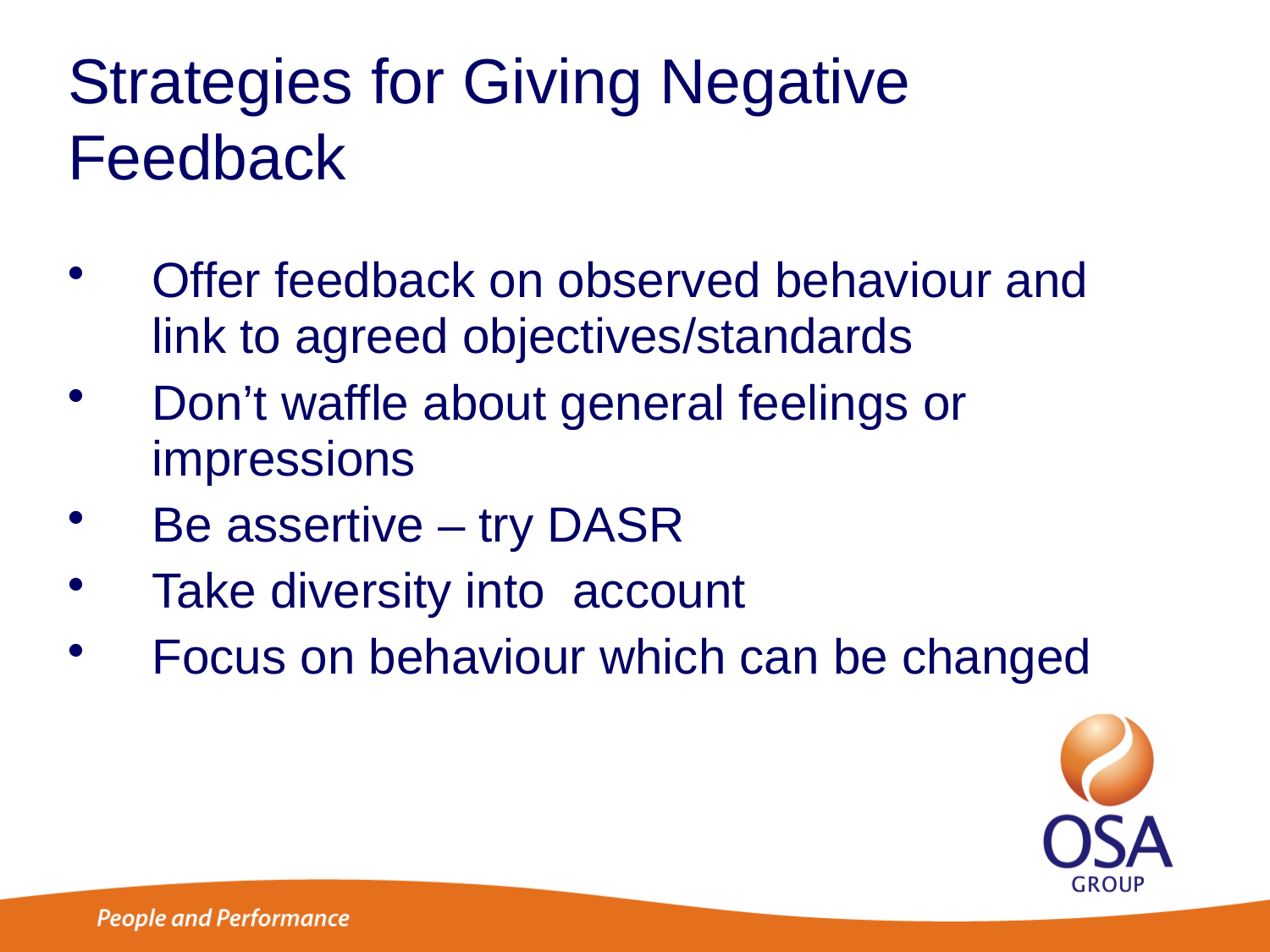

Strategies for Giving Negative Feedback
Offer feedback on observed behaviour and link to agreed objectives/standards
Don’t waffle about general feelings or impressions
Be assertive – try DASR
Take diversity into  account
Focus on behaviour which can be changed